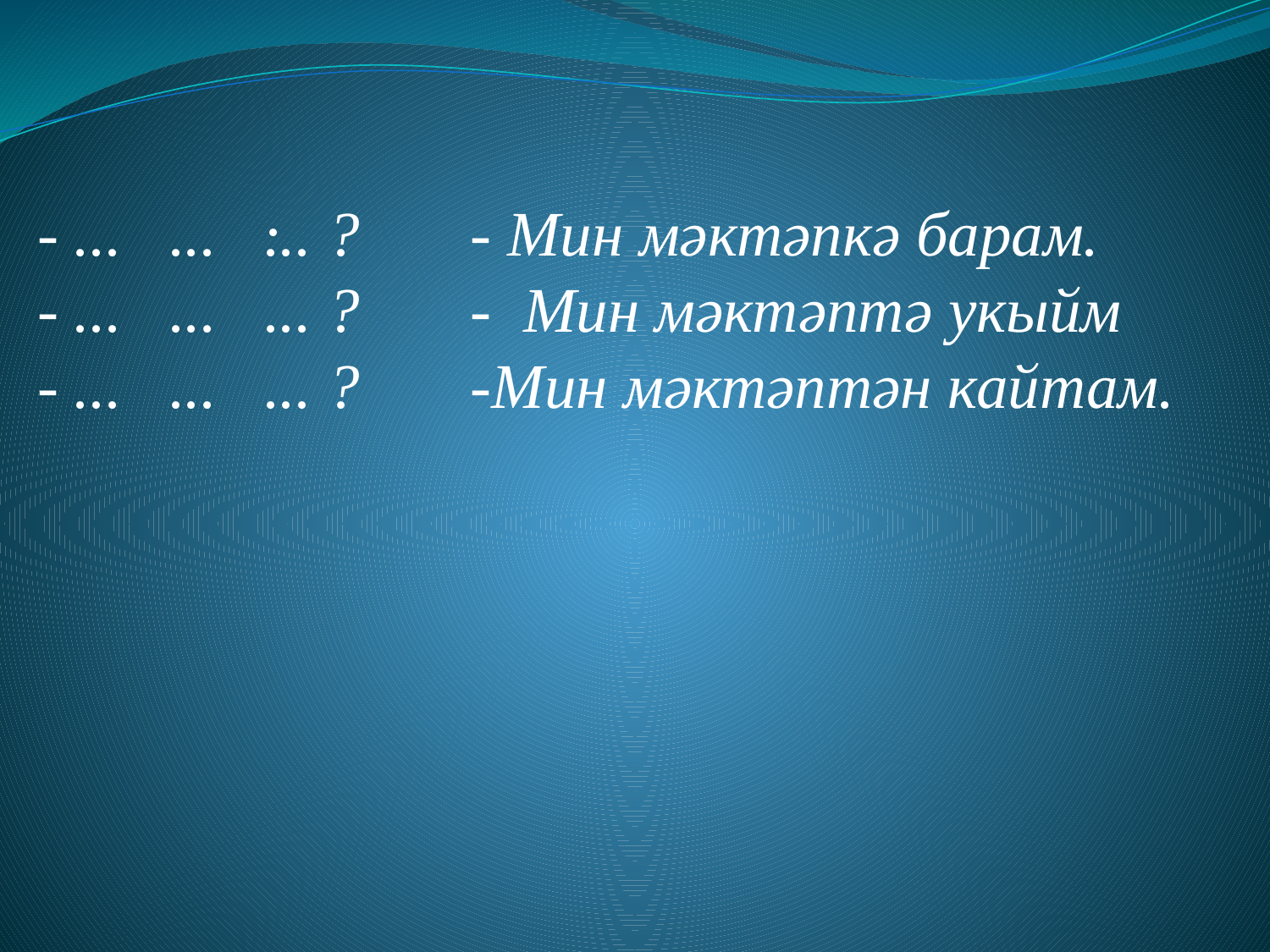

.

- ...   ...   ... ?       - Мин мәктәпкә барам.
- ...   ...   ... ?       -  Мин мәктәптә укыйм
- ...   ...   ... ?       -Мин мәктәптән кайтам.